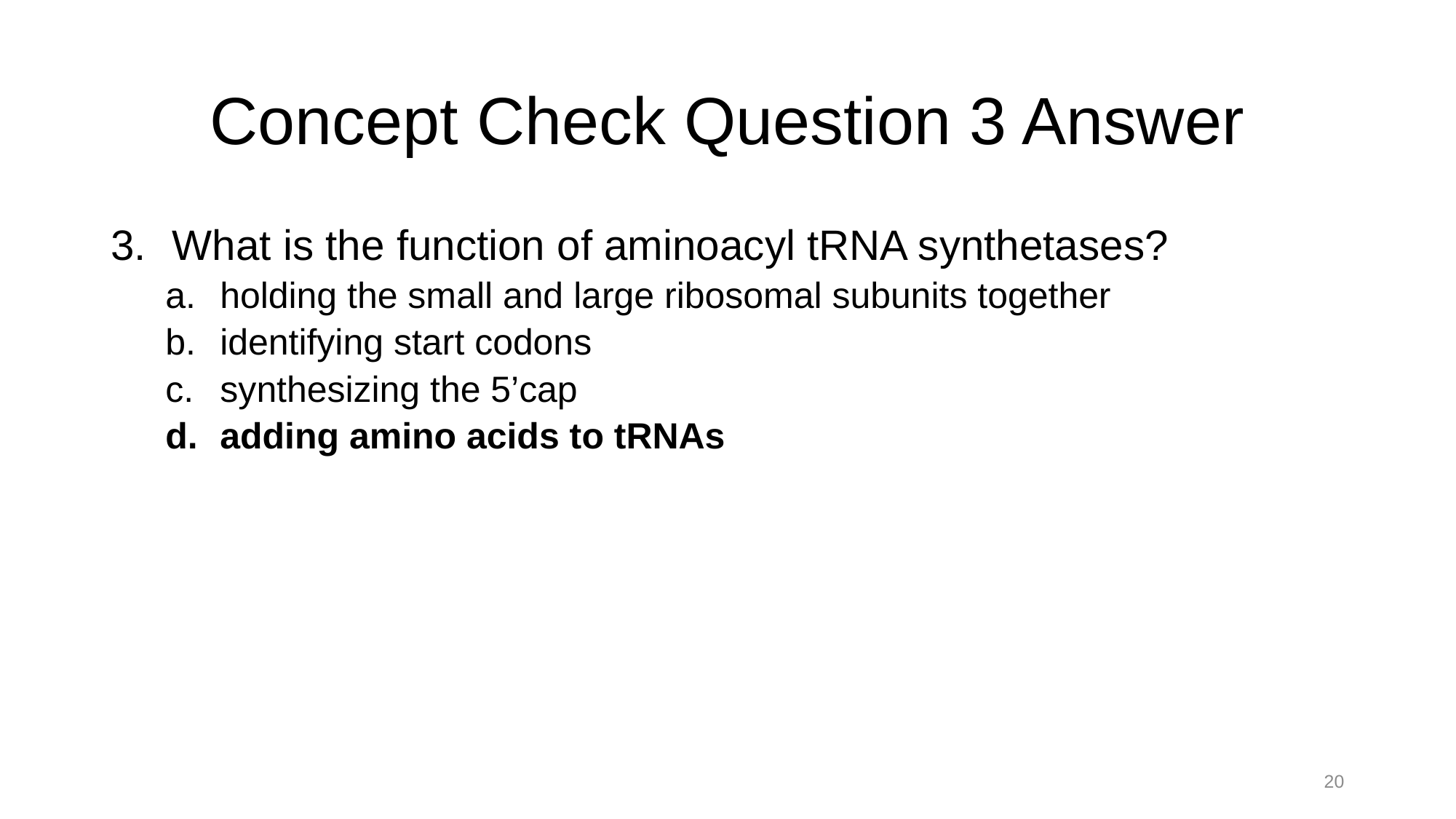

# Concept Check Question 3 Answer
What is the function of aminoacyl tRNA synthetases?
holding the small and large ribosomal subunits together
identifying start codons
synthesizing the 5’cap
adding amino acids to tRNAs

20